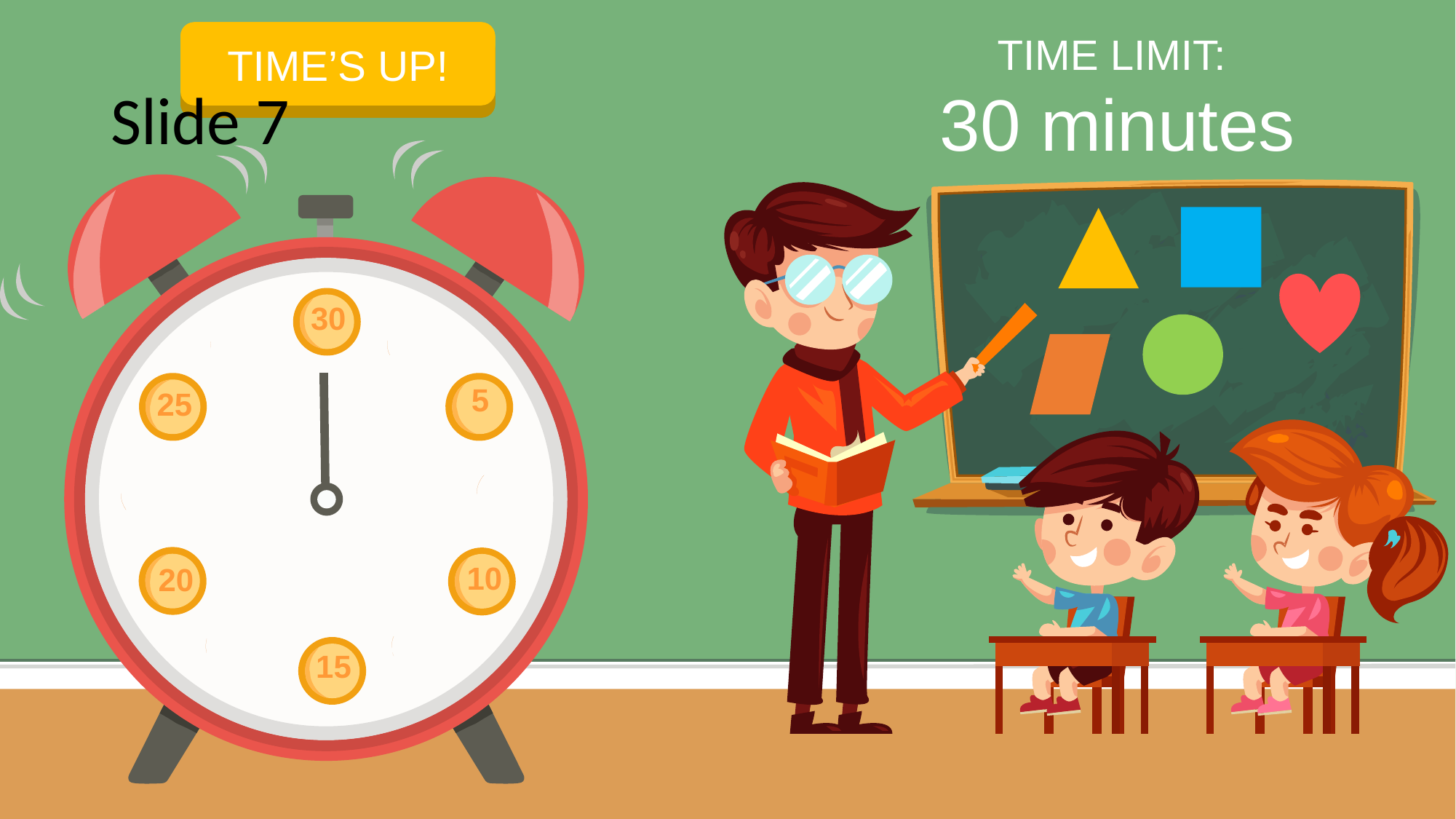

START TIMER

TIME’S UP!

30

25

5

20

10

15

TIME LIMIT:
30 minutes
# Slide 7